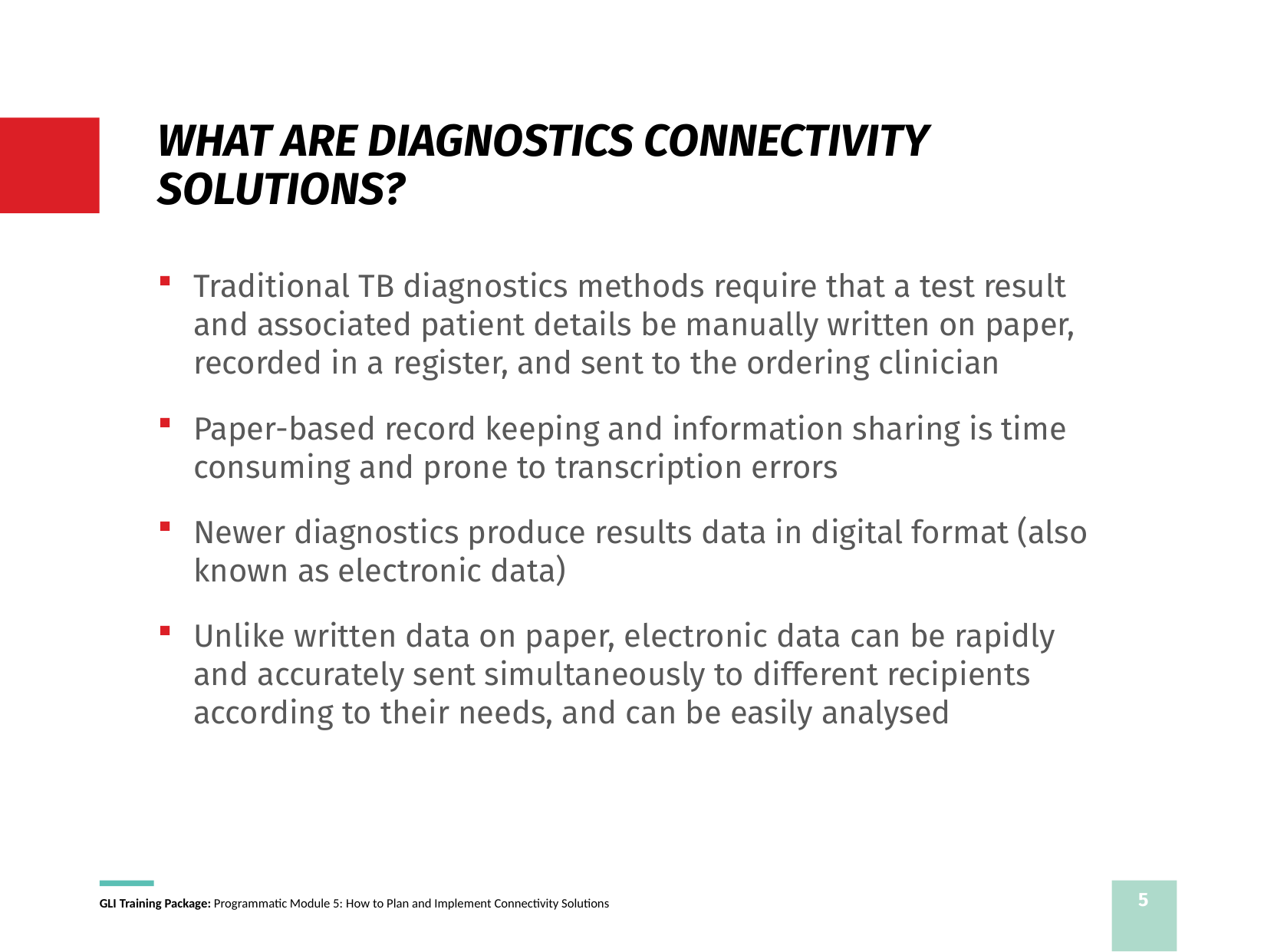

# WHAT ARE DIAGNOSTICS CONNECTIVITY SOLUTIONS?
Traditional TB diagnostics methods require that a test result and associated patient details be manually written on paper, recorded in a register, and sent to the ordering clinician
Paper-based record keeping and information sharing is time consuming and prone to transcription errors
Newer diagnostics produce results data in digital format (also known as electronic data)
Unlike written data on paper, electronic data can be rapidly and accurately sent simultaneously to different recipients according to their needs, and can be easily analysed